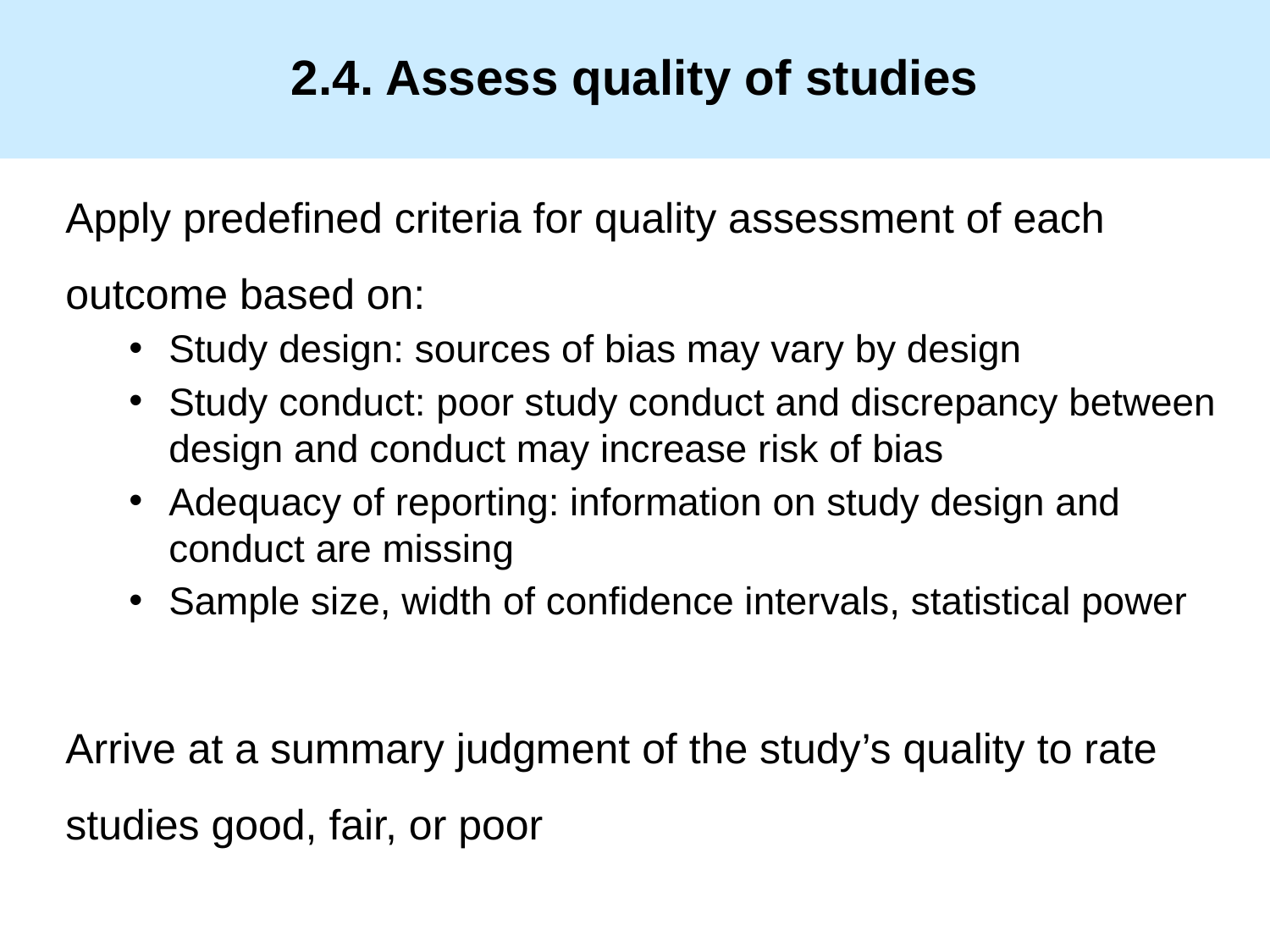

2.4. Assess quality of studies
Apply predefined criteria for quality assessment of each outcome based on:
Study design: sources of bias may vary by design
Study conduct: poor study conduct and discrepancy between design and conduct may increase risk of bias
Adequacy of reporting: information on study design and conduct are missing
Sample size, width of confidence intervals, statistical power

Arrive at a summary judgment of the study’s quality to rate studies good, fair, or poor